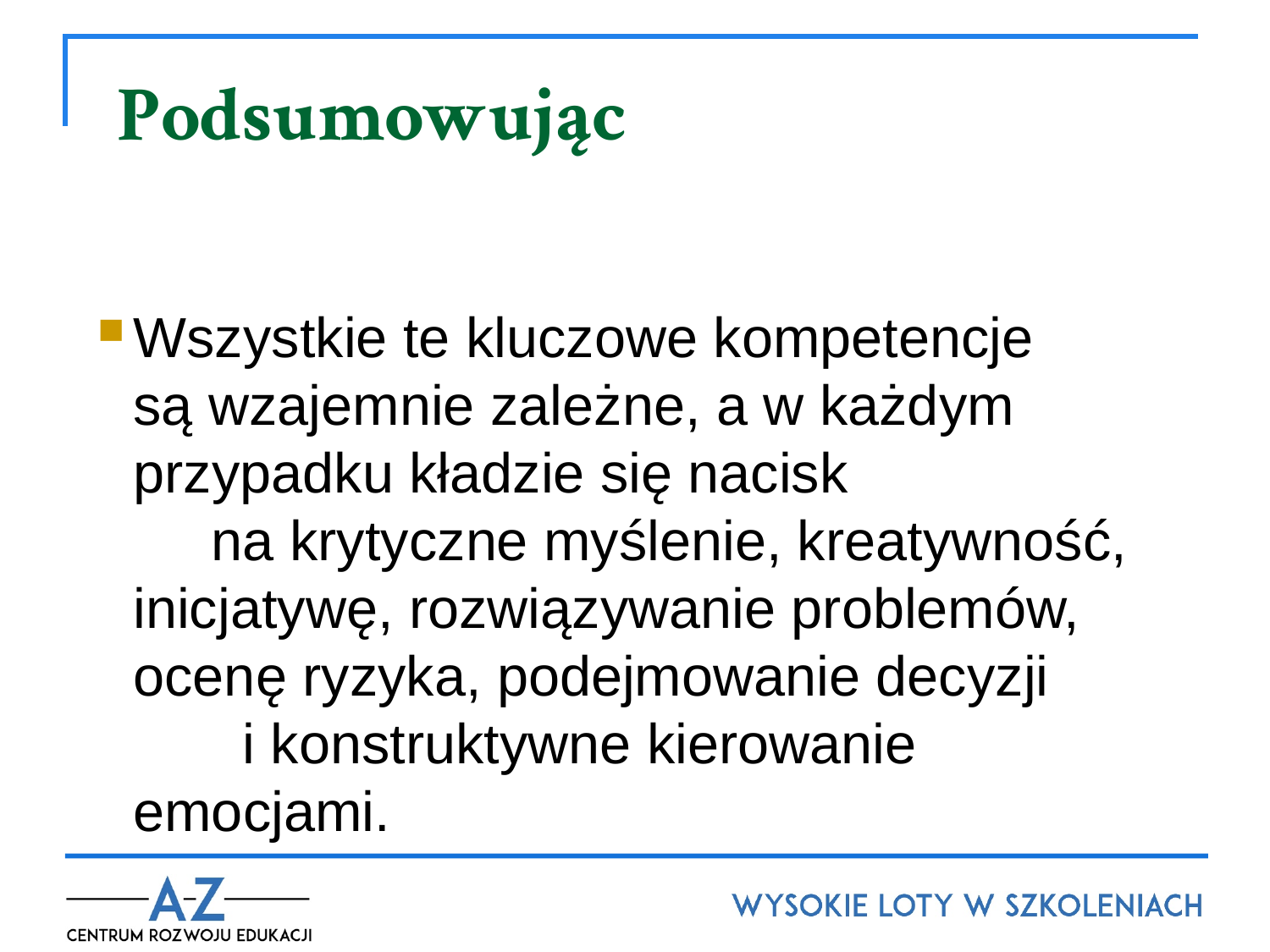

www.themegallery.com
# Podsumowując

Wszystkie te kluczowe kompetencje       są wzajemnie zależne, a w każdym przypadku kładzie się nacisk                         na krytyczne myślenie, kreatywność, inicjatywę, rozwiązywanie problemów, ocenę ryzyka, podejmowanie decyzji              i konstruktywne kierowanie emocjami.